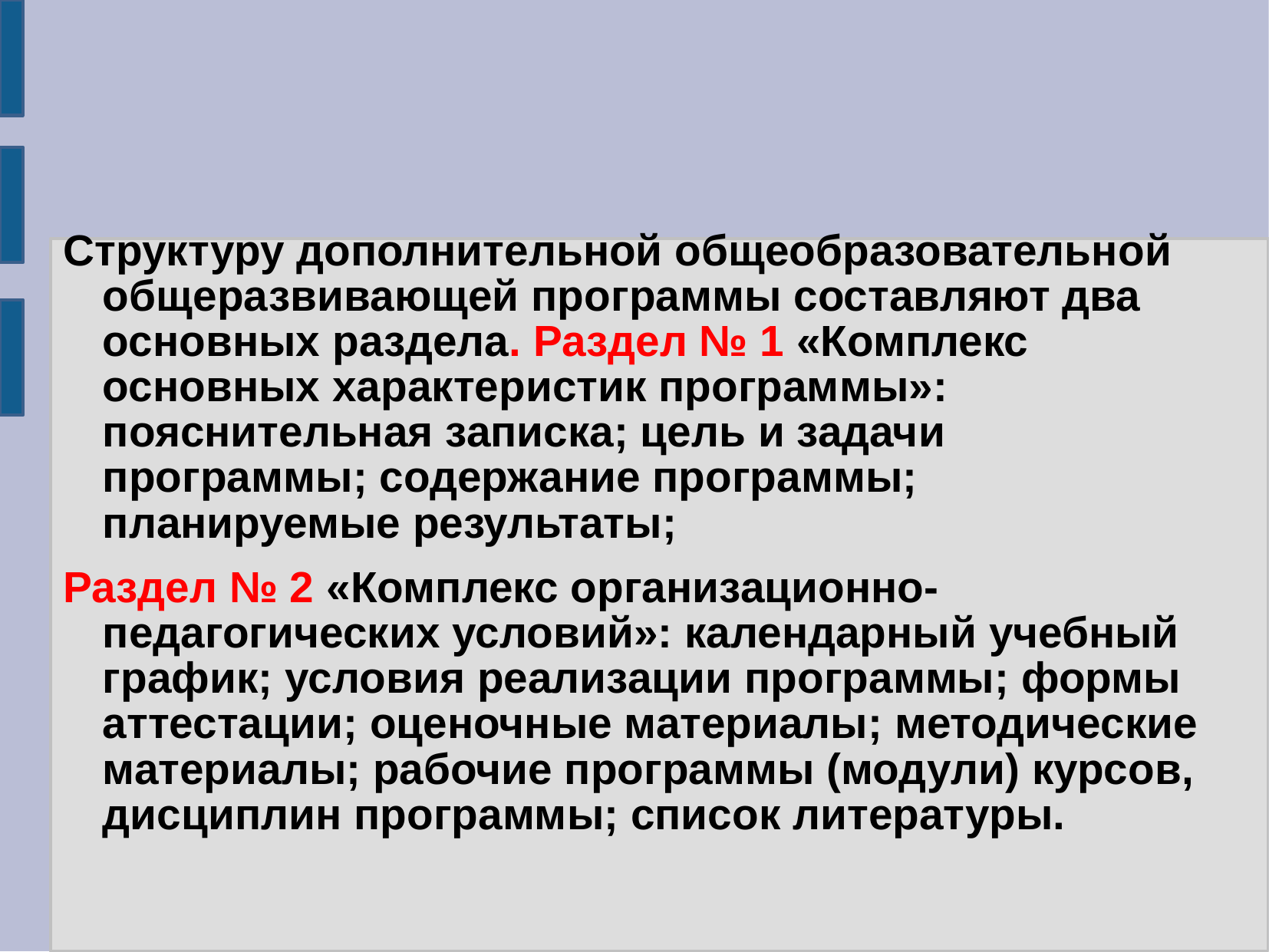

#
Структуру дополнительной общеобразовательной общеразвивающей программы составляют два основных раздела. Раздел № 1 «Комплекс основных характеристик программы»: пояснительная записка; цель и задачи программы; содержание программы; планируемые результаты;
Раздел № 2 «Комплекс организационно-педагогических условий»: календарный учебный график; условия реализации программы; формы аттестации; оценочные материалы; методические материалы; рабочие программы (модули) курсов, дисциплин программы; список литературы.